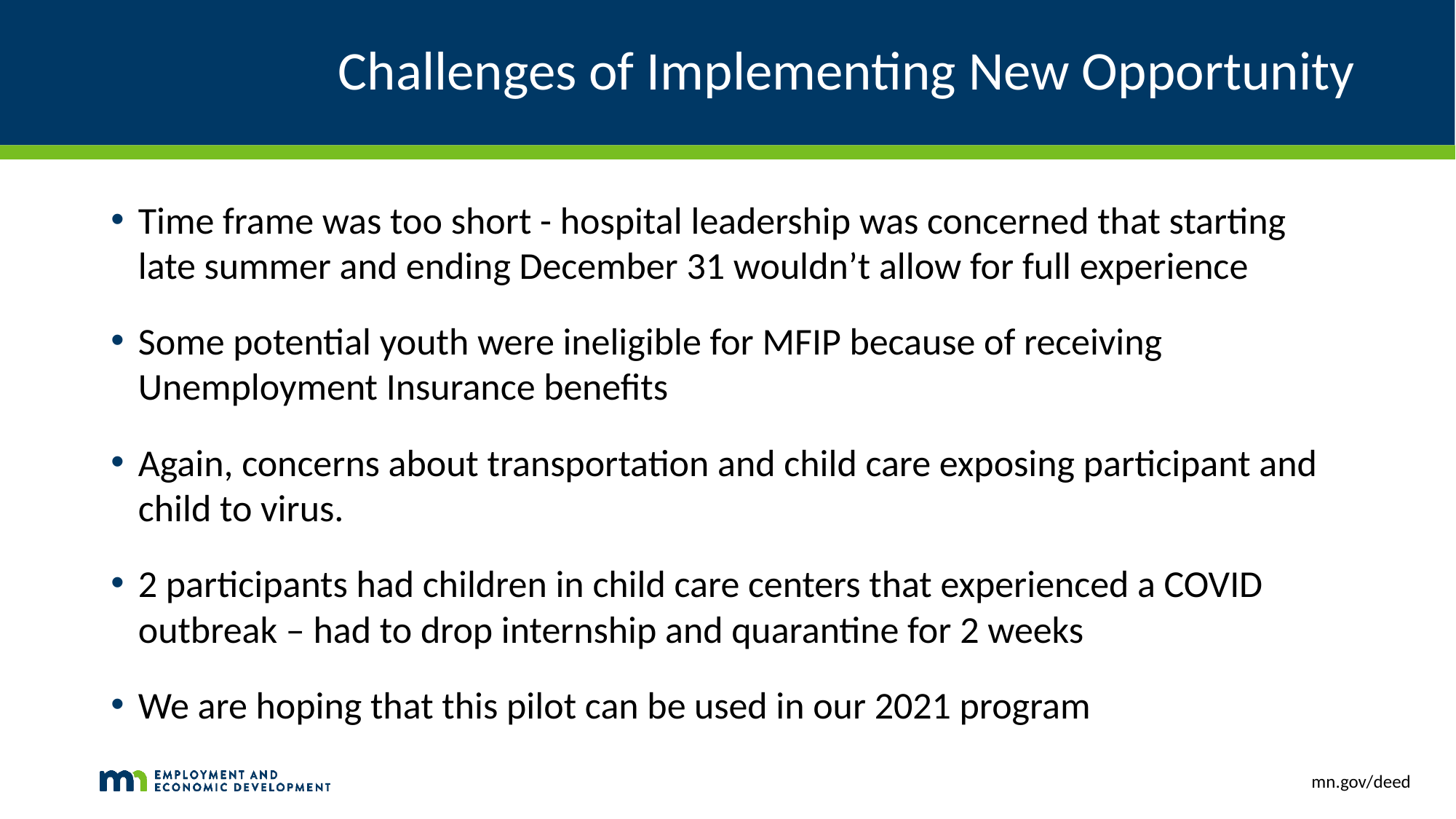

# Challenges of Implementing New Opportunity
Time frame was too short - hospital leadership was concerned that starting late summer and ending December 31 wouldn’t allow for full experience
Some potential youth were ineligible for MFIP because of receiving Unemployment Insurance benefits
Again, concerns about transportation and child care exposing participant and child to virus.
2 participants had children in child care centers that experienced a COVID outbreak – had to drop internship and quarantine for 2 weeks
We are hoping that this pilot can be used in our 2021 program

mn.gov/deed